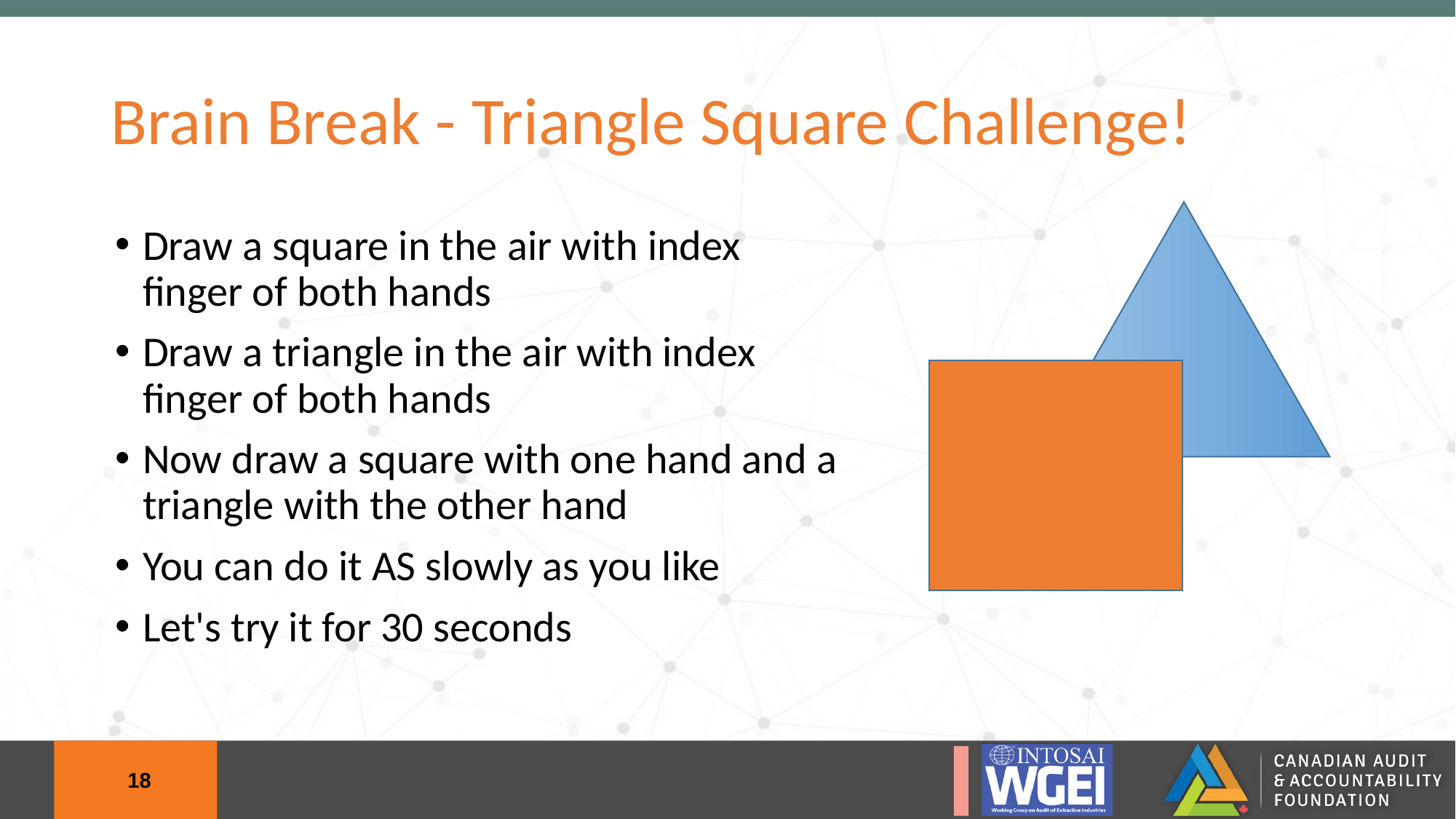

# Brain Break - Triangle Square Challenge!

Draw a square in the air with index finger of both hands
Draw a triangle in the air with index finger of both hands
Now draw a square with one hand and a triangle with the other hand
You can do it AS slowly as you like
Let's try it for 30 seconds